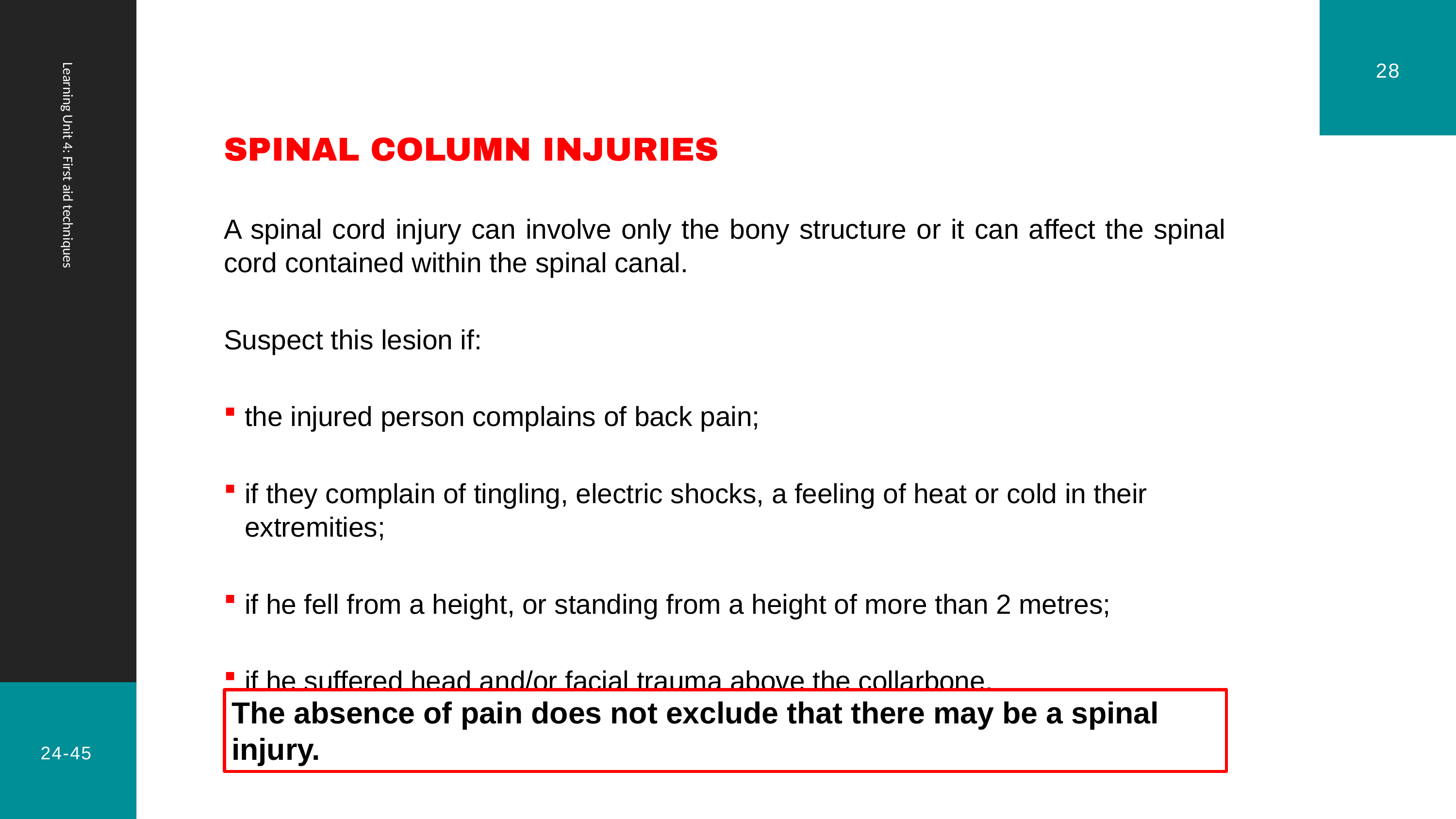

28
SPINAL COLUMN INJURIES

A spinal cord injury can involve only the bony structure or it can affect the spinal cord contained within the spinal canal.

Suspect this lesion if:

the injured person complains of back pain;

if they complain of tingling, electric shocks, a feeling of heat or cold in their extremities;

if he fell from a height, or standing from a height of more than 2 metres;

if he suffered head and/or facial trauma above the collarbone.

Learning Unit 4: First aid techniques

The absence of pain does not exclude that there may be a spinal injury.
24-45